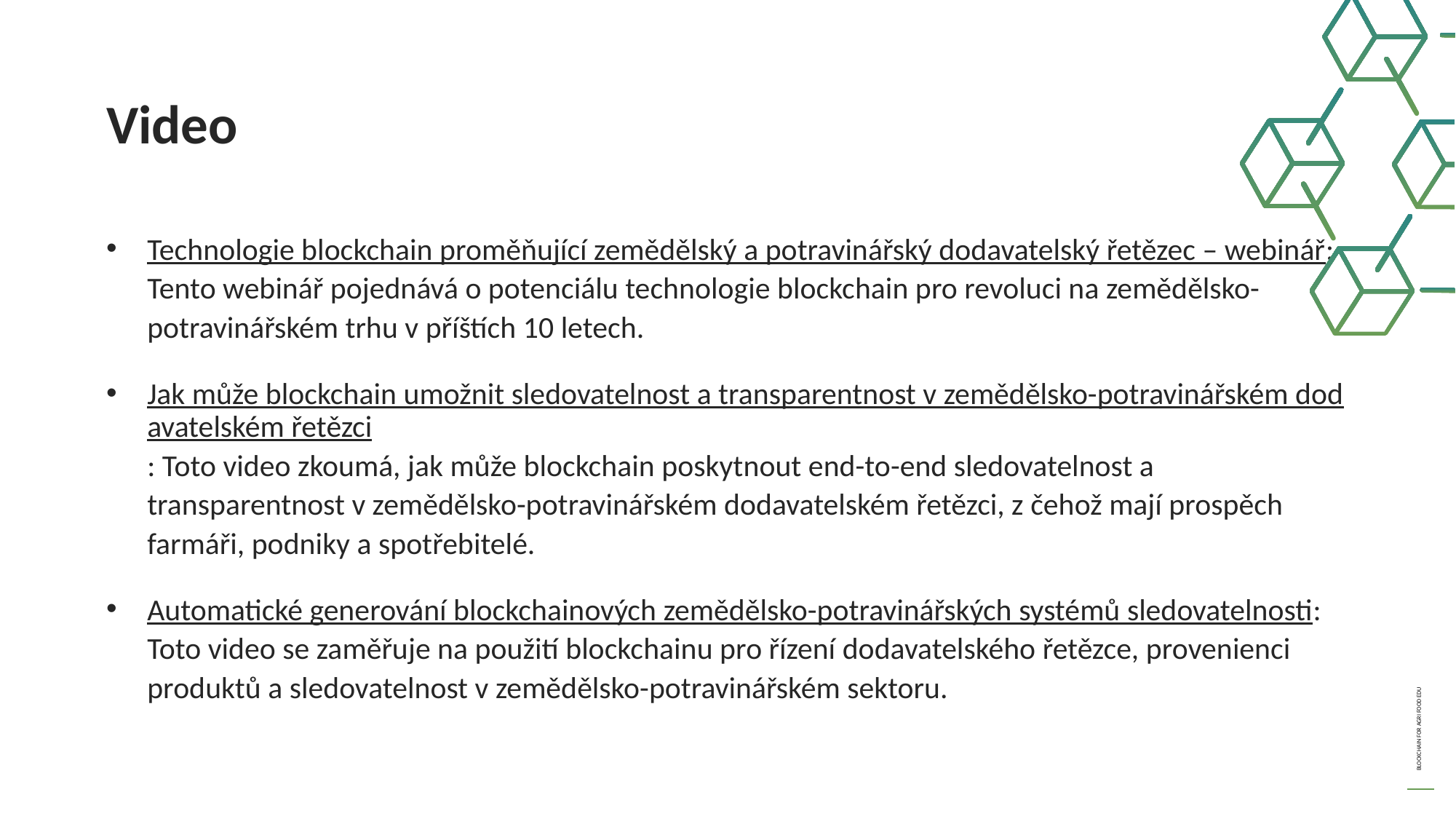

Video
Technologie blockchain proměňující zemědělský a potravinářský dodavatelský řetězec – webinář: Tento webinář pojednává o potenciálu technologie blockchain pro revoluci na zemědělsko-potravinářském trhu v příštích 10 letech.
Jak může blockchain umožnit sledovatelnost a transparentnost v zemědělsko-potravinářském dodavatelském řetězci: Toto video zkoumá, jak může blockchain poskytnout end-to-end sledovatelnost a transparentnost v zemědělsko-potravinářském dodavatelském řetězci, z čehož mají prospěch farmáři, podniky a spotřebitelé.
Automatické generování blockchainových zemědělsko-potravinářských systémů sledovatelnosti: Toto video se zaměřuje na použití blockchainu pro řízení dodavatelského řetězce, provenienci produktů a sledovatelnost v zemědělsko-potravinářském sektoru.